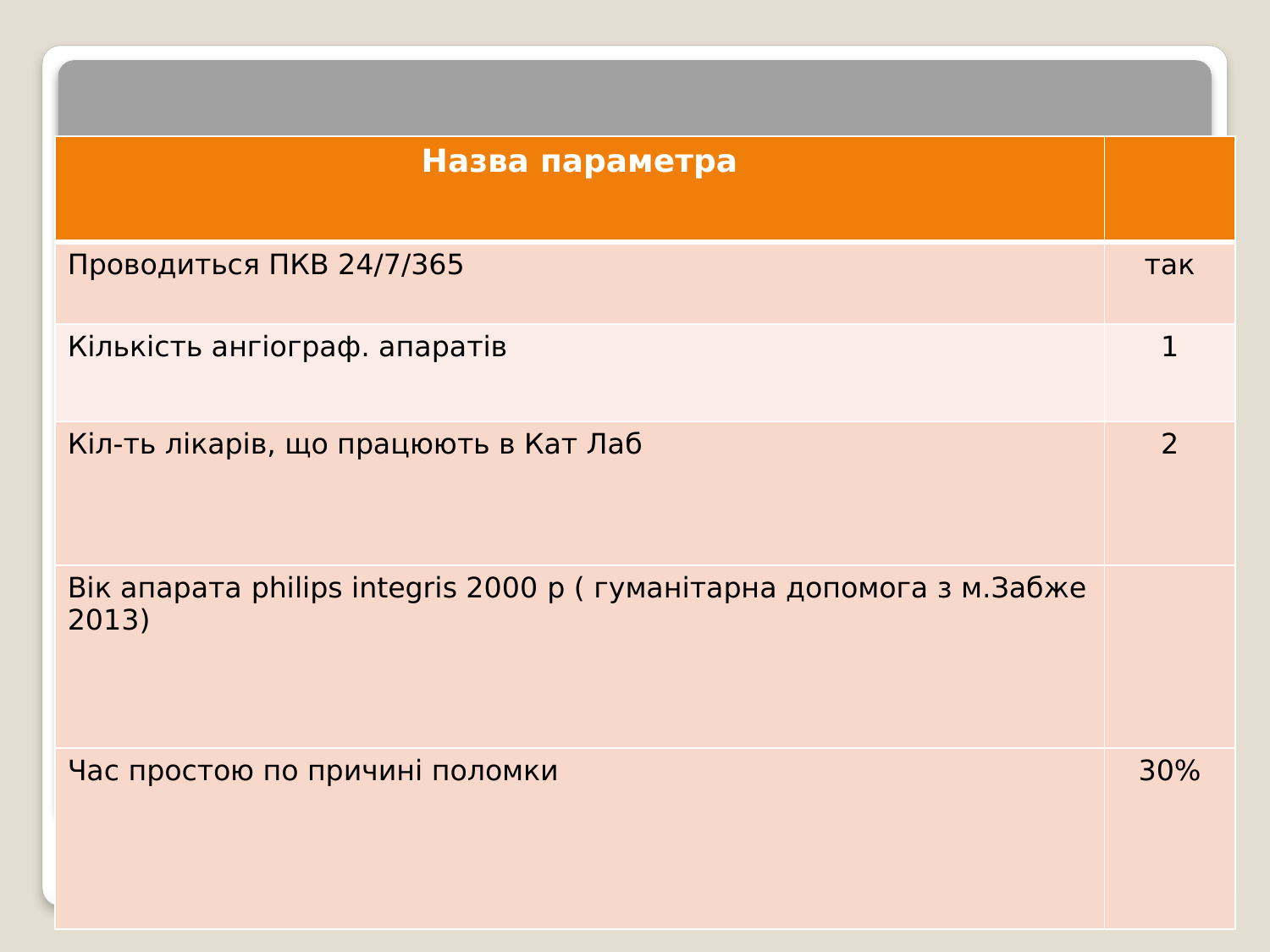

#
| Назва параметра |  |
| --- | --- |
| Проводиться ПКВ 24/7/365 | так |
| Кількість ангіограф. апаратів | 1 |
| Кіл-ть лікарів, що працюють в Кат Лаб | 2 |
| Вік апарата philips integris 2000 р ( гуманітарна допомога з м.Забже 2013) |  |
| Час простою по причині поломки | 30% |